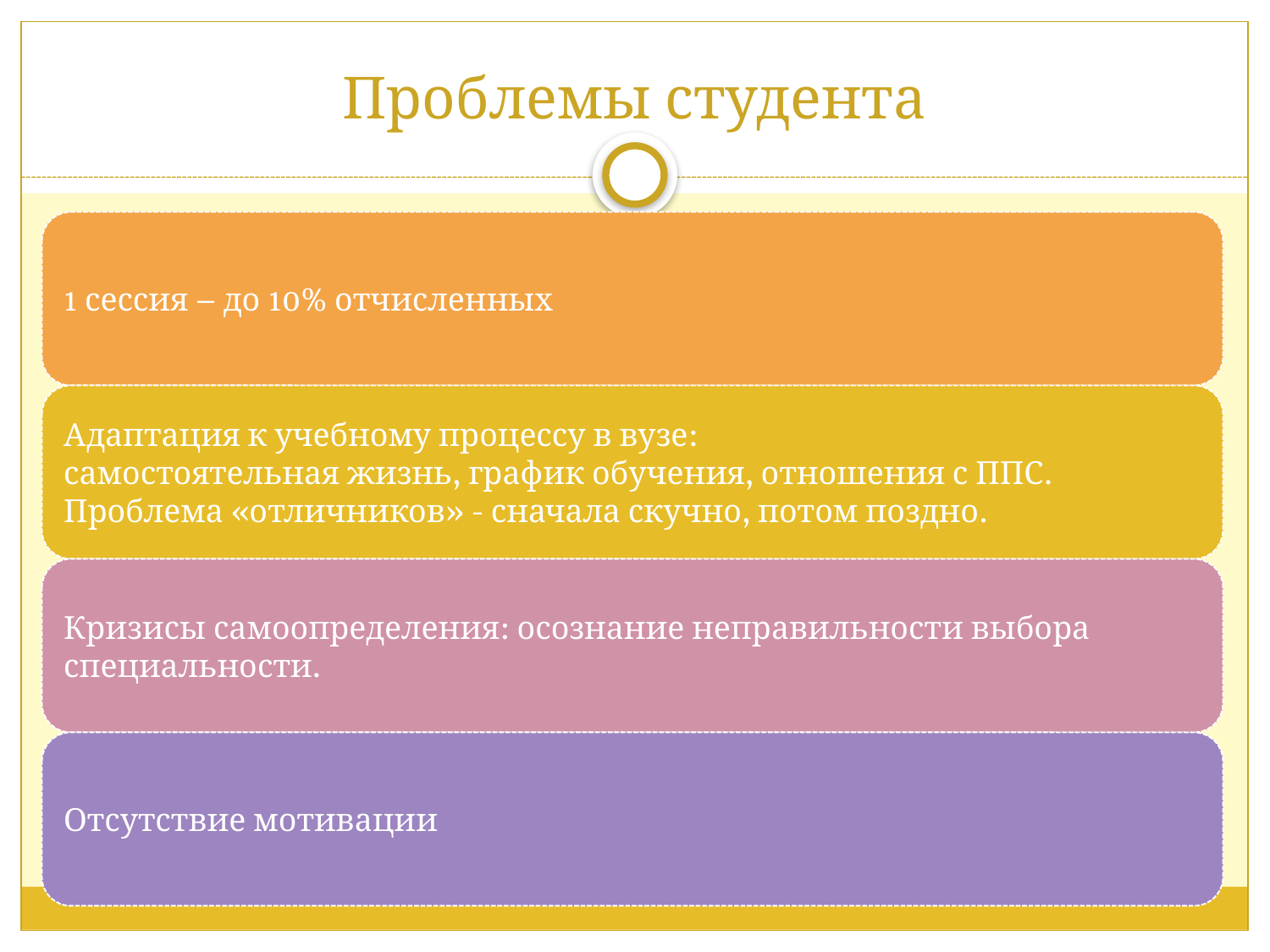

# Проблемы студента
1 сессия – до 10% отчисленных
Адаптация к учебному процессу в вузе:
самостоятельная жизнь, график обучения, отношения с ППС. Проблема «отличников» - сначала скучно, потом поздно.
Кризисы самоопределения: осознание неправильности выбора специальности.
Отсутствие мотивации